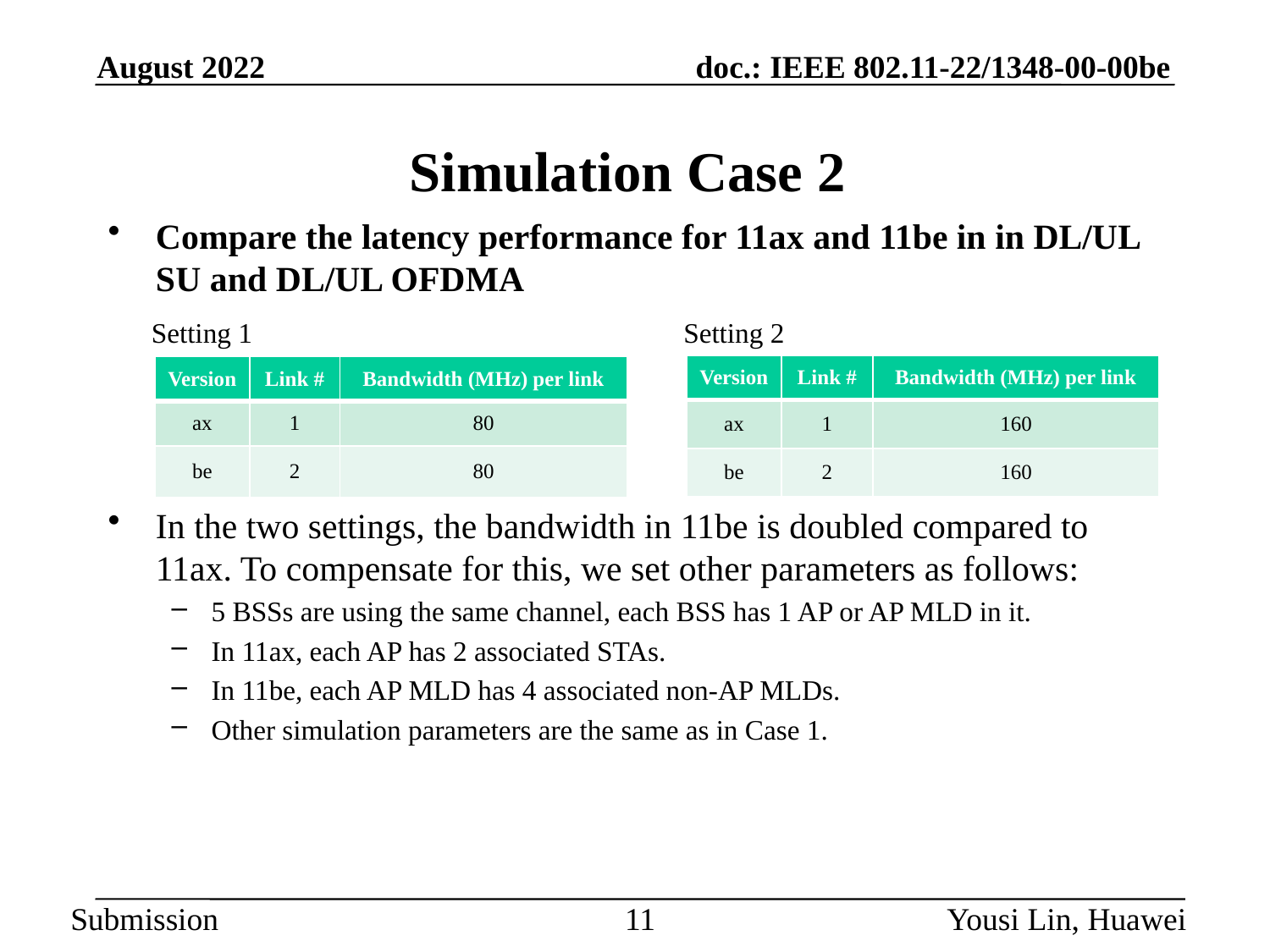

August 2022
# Simulation Case 2
Compare the latency performance for 11ax and 11be in in DL/UL SU and DL/UL OFDMA

In the two settings, the bandwidth in 11be is doubled compared to 11ax. To compensate for this, we set other parameters as follows:
5 BSSs are using the same channel, each BSS has 1 AP or AP MLD in it.
In 11ax, each AP has 2 associated STAs.
In 11be, each AP MLD has 4 associated non-AP MLDs.
Other simulation parameters are the same as in Case 1.

Setting 1
Setting 2
| Version | Link # | Bandwidth (MHz) per link |
| --- | --- | --- |
| ax | 1 | 160 |
| be | 2 | 160 |
| Version | Link # | Bandwidth (MHz) per link |
| --- | --- | --- |
| ax | 1 | 80 |
| be | 2 | 80 |
11
Yousi Lin, Huawei